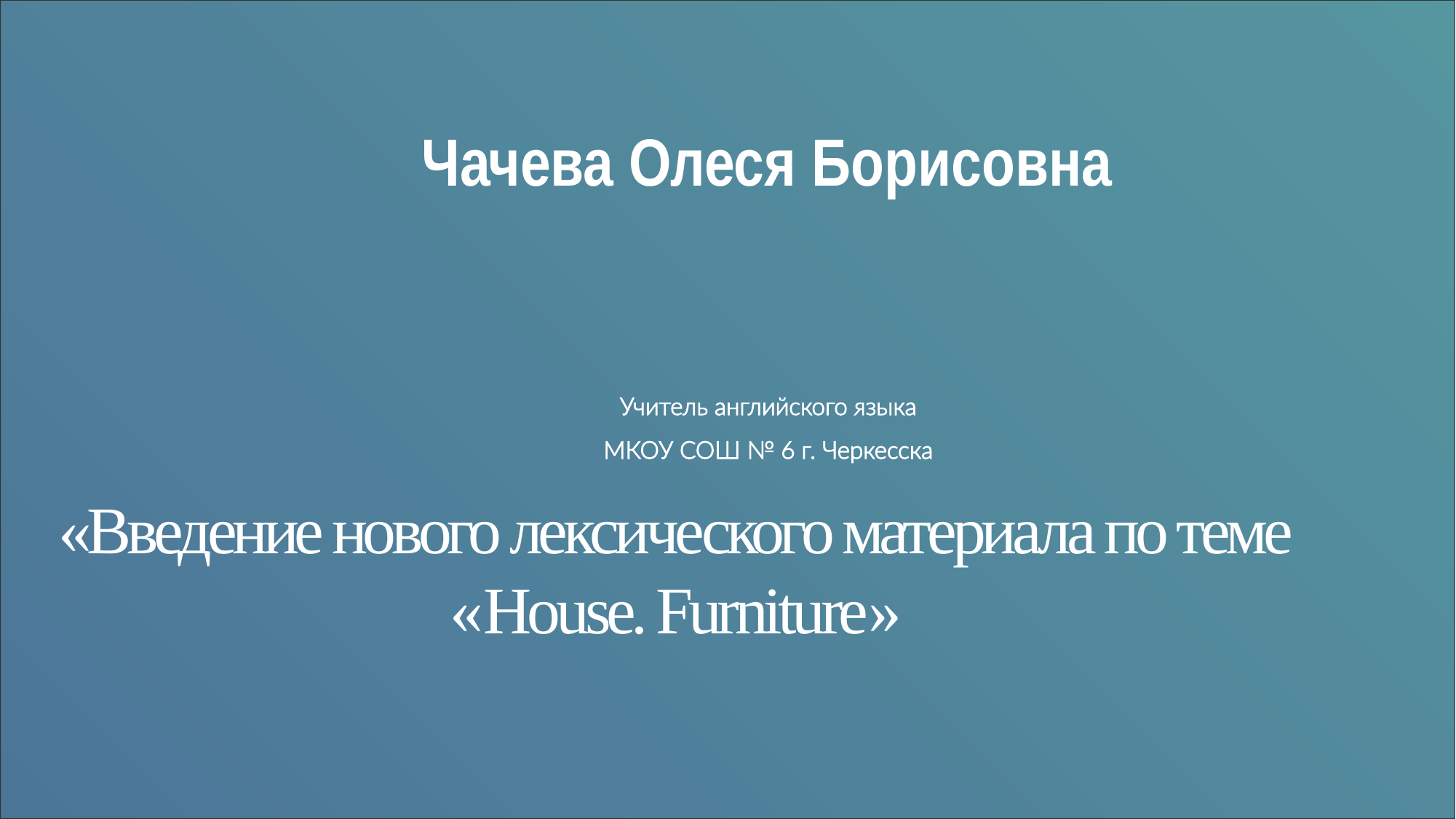

Чачева Олеся Борисовна
Учитель английского языка
МКОУ СОШ № 6 г. Черкесска
«Введение нового лексического материала по теме
«House. Furniture»